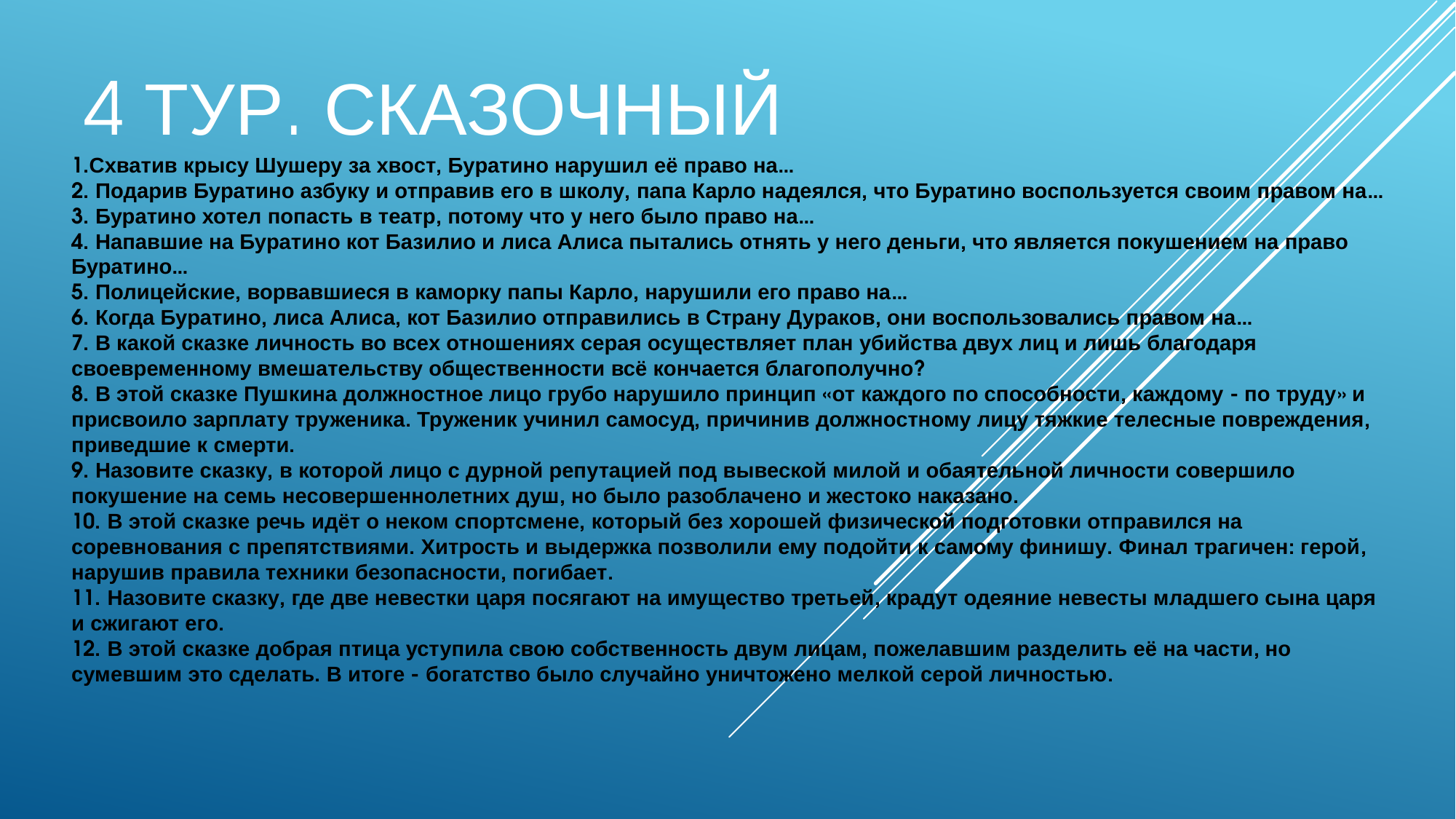

# 4 тур. Сказочный
1.Схватив крысу Шушеру за хвост, Буратино нарушил её право на…
2. Подарив Буратино азбуку и отправив его в школу, папа Карло надеялся, что Буратино воспользуется своим правом на…
3. Буратино хотел попасть в театр, потому что у него было право на…
4. Напавшие на Буратино кот Базилио и лиса Алиса пытались отнять у него деньги, что является покушением на право Буратино…
5. Полицейские, ворвавшиеся в каморку папы Карло, нарушили его право на…
6. Когда Буратино, лиса Алиса, кот Базилио отправились в Страну Дураков, они воспользовались правом на…
7. В какой сказке личность во всех отношениях серая осуществляет план убийства двух лиц и лишь благодаря своевременному вмешательству общественности всё кончается благополучно?
8. В этой сказке Пушкина должностное лицо грубо нарушило принцип «от каждого по способности, каждому - по труду» и присвоило зарплату труженика. Труженик учинил самосуд, причинив должностному лицу тяжкие телесные повреждения, приведшие к смерти.
9. Назовите сказку, в которой лицо с дурной репутацией под вывеской милой и обаятельной личности совершило покушение на семь несовершеннолетних душ, но было разоблачено и жестоко наказано.
10. В этой сказке речь идёт о неком спортсмене, который без хорошей физической подготовки отправился на соревнования с препятствиями. Хитрость и выдержка позволили ему подойти к самому финишу. Финал трагичен: герой, нарушив правила техники безопасности, погибает.
11. Назовите сказку, где две невестки царя посягают на имущество третьей, крадут одеяние невесты младшего сына царя и сжигают его.
12. В этой сказке добрая птица уступила свою собственность двум лицам, пожелавшим разделить её на части, но сумевшим это сделать. В итоге - богатство было случайно уничтожено мелкой серой личностью.